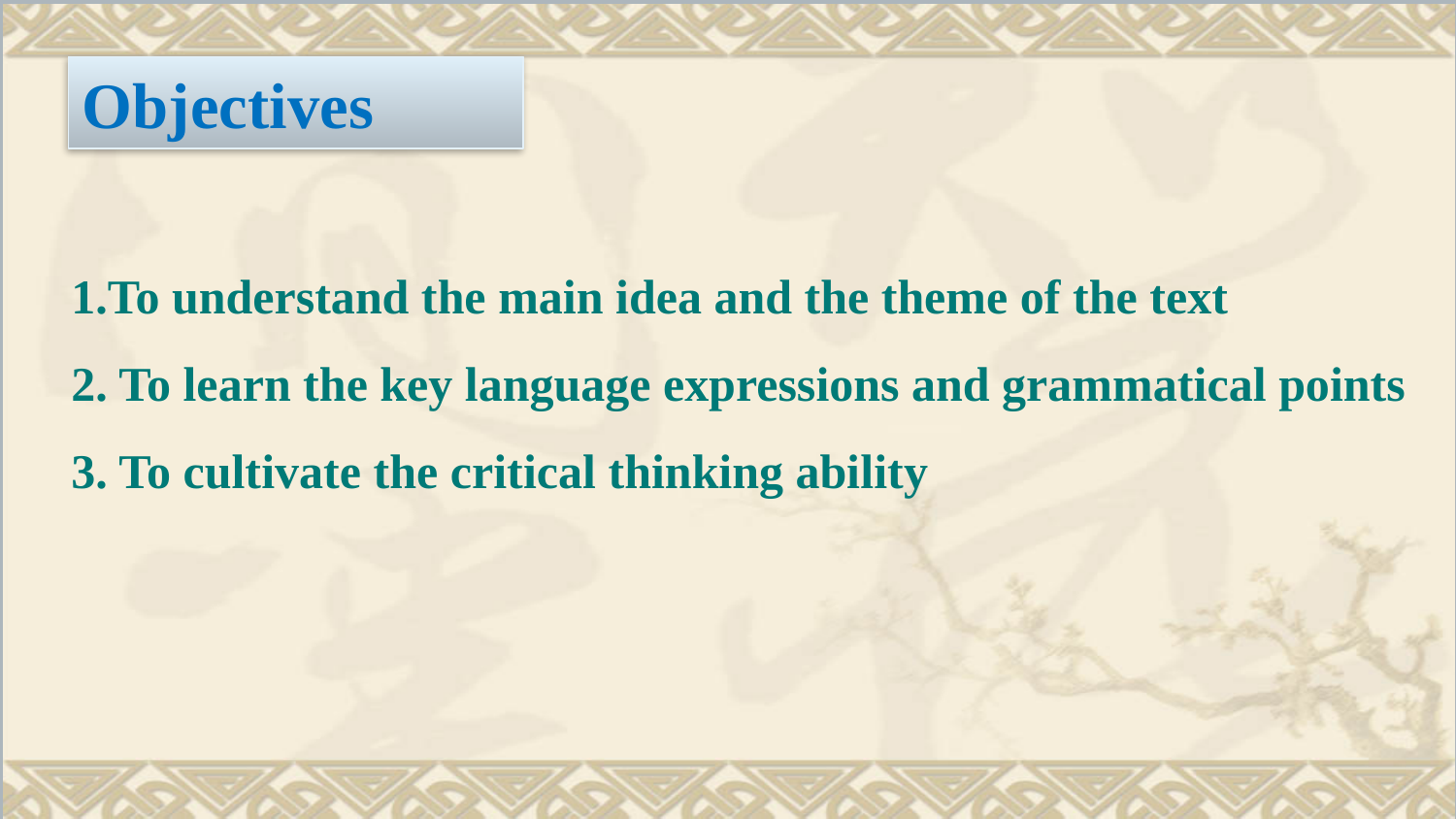

Objectives
1.To understand the main idea and the theme of the text
2. To learn the key language expressions and grammatical points
3. To cultivate the critical thinking ability